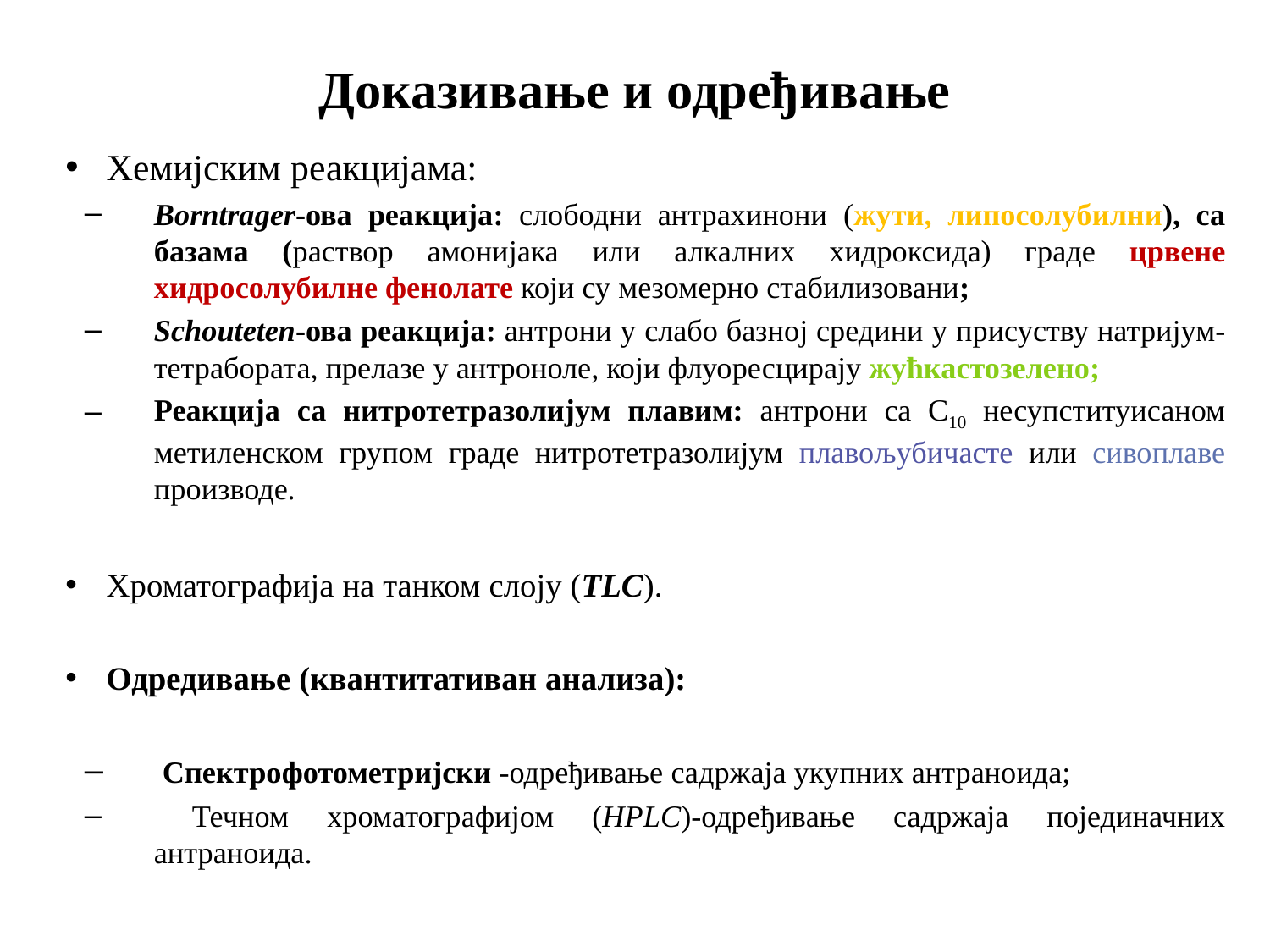

# Доказивање и одређивање
Хемијским реакцијама:
Borntrager-ова реакција: слободни антрахинони (жути, липосолубилни), са базама (раствор амонијака или алкалних хидроксида) граде црвене хидросолубилне фенолате који су мезомерно стабилизовани;
Schouteten-ова реакција: антрони у слабо базној средини у присуству натријум-тетрабората, прелазе у антроноле, који флуоресцирају жућкастозелено;
Реакција са нитротетразолијум плавим: антрони сa С10 несупституисаном метиленском групом граде нитротетразолијум плавољубичасте или сивоплаве производе.

Хроматографија на танком слоју (TLC).

Одредивање (квантитативан анализа):

 Спектрофотометријски -одређивање садржаја укупних антраноида;
 Течном хроматографијом (HPLC)-одређивање садржаја појединачних антраноида.